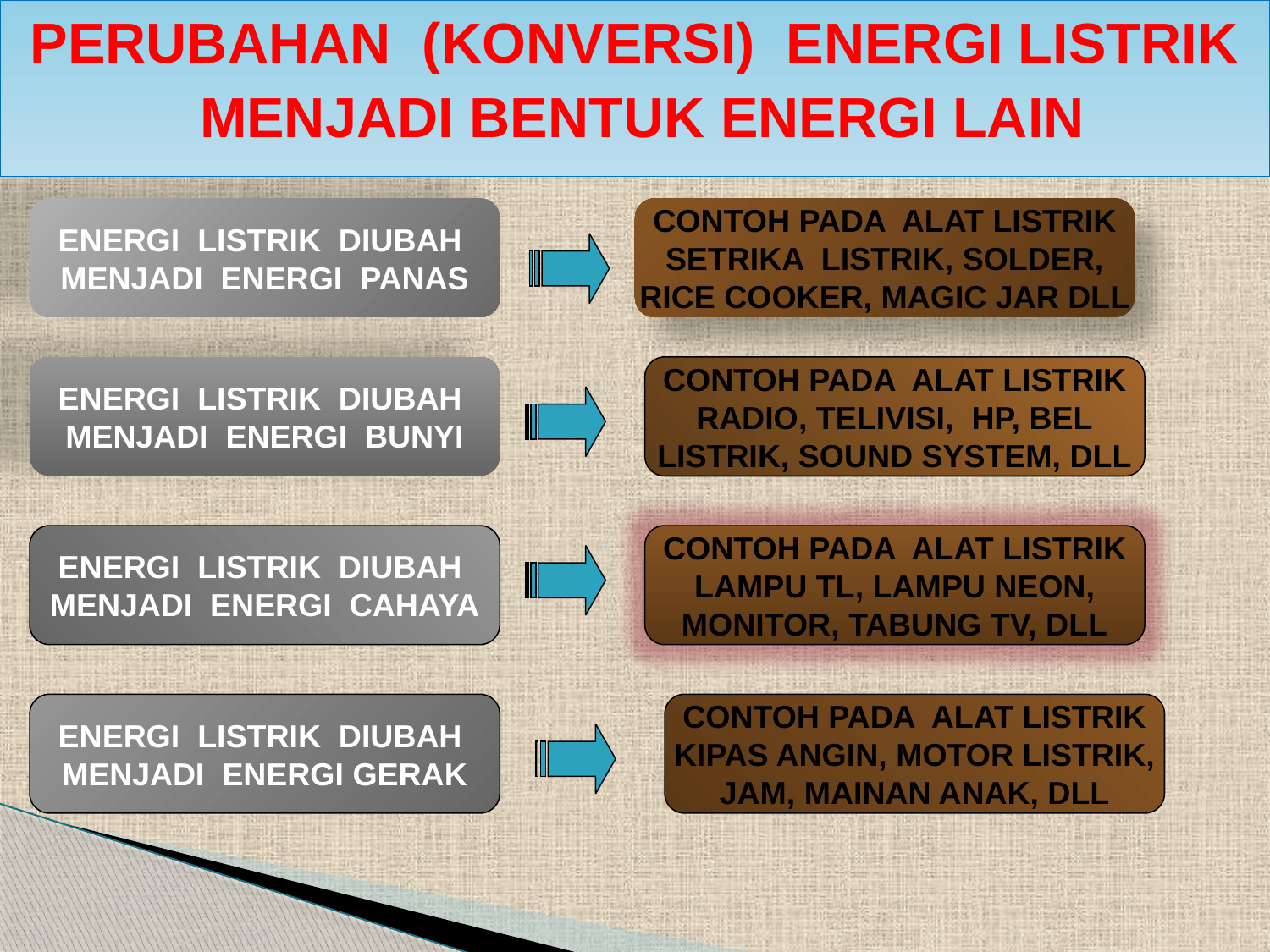

PERUBAHAN  (KONVERSI)  ENERGI LISTRIK
MENJADI BENTUK ENERGI LAIN

ENERGI  LISTRIK  DIUBAH
MENJADI  ENERGI  PANAS

CONTOH PADA  ALAT LISTRIK
SETRIKA  LISTRIK, SOLDER,
RICE COOKER, MAGIC JAR DLL

ENERGI  LISTRIK  DIUBAH
MENJADI  ENERGI  BUNYI

CONTOH PADA  ALAT LISTRIK
RADIO, TELIVISI,  HP, BEL
LISTRIK, SOUND SYSTEM, DLL

ENERGI  LISTRIK  DIUBAH
MENJADI  ENERGI  CAHAYA

CONTOH PADA  ALAT LISTRIK
LAMPU TL, LAMPU NEON,
MONITOR, TABUNG TV, DLL

ENERGI  LISTRIK  DIUBAH
MENJADI  ENERGI GERAK

CONTOH PADA  ALAT LISTRIK
KIPAS ANGIN, MOTOR LISTRIK,
JAM, MAINAN ANAK, DLL